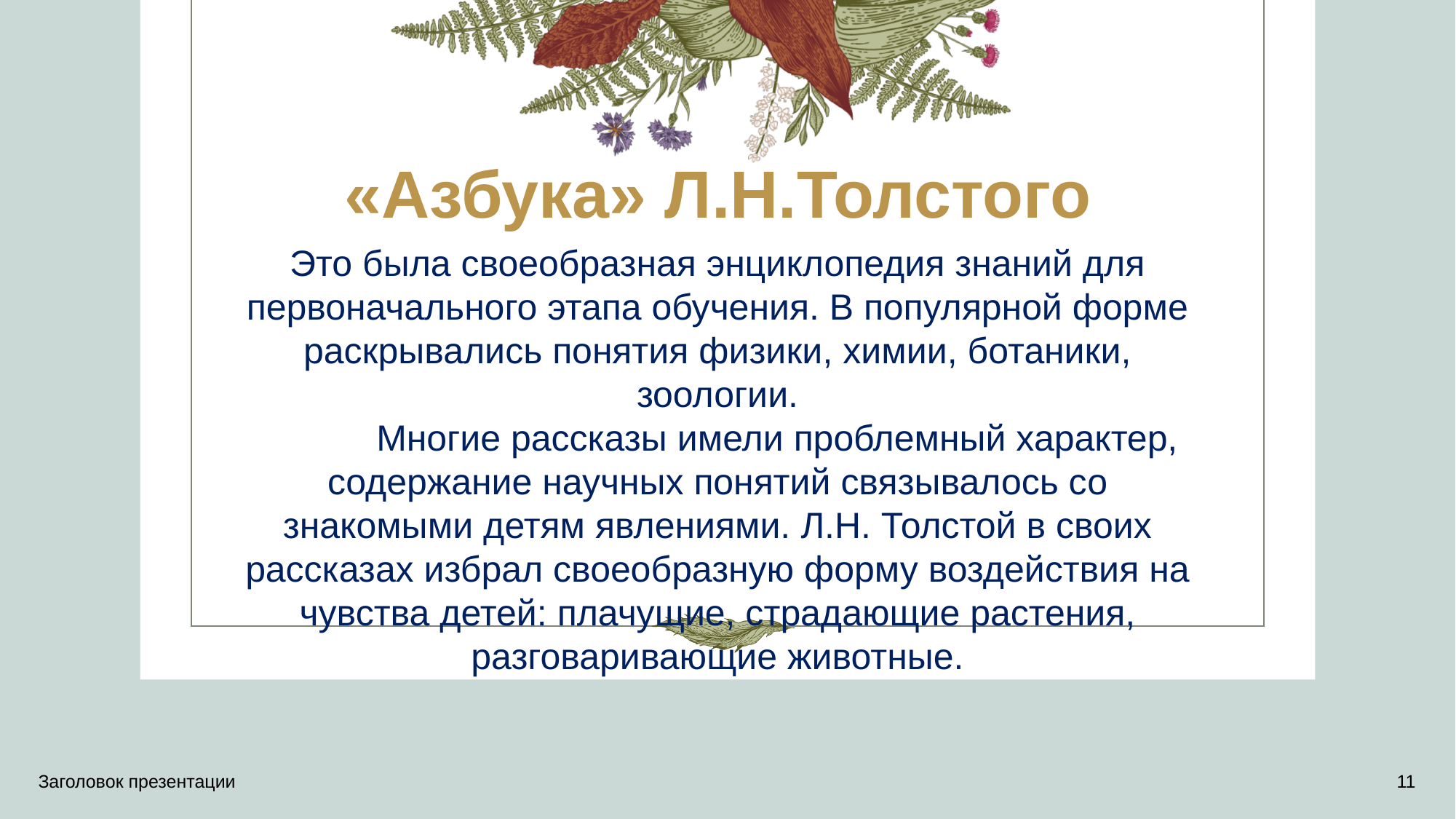

# «Азбука» Л.Н.Толстого
Это была своеобразная энциклопедия знаний для первоначального этапа обучения. В популярной форме раскрывались понятия физики, химии, ботаники, зоологии.
	 Многие рассказы имели проблемный характер, содержание научных понятий связывалось со знакомыми детям явлениями. Л.Н. Толстой в своих рассказах избрал своеобразную форму воздействия на чувства детей: плачущие, страдающие растения, разговаривающие животные.

Заголовок презентации
11